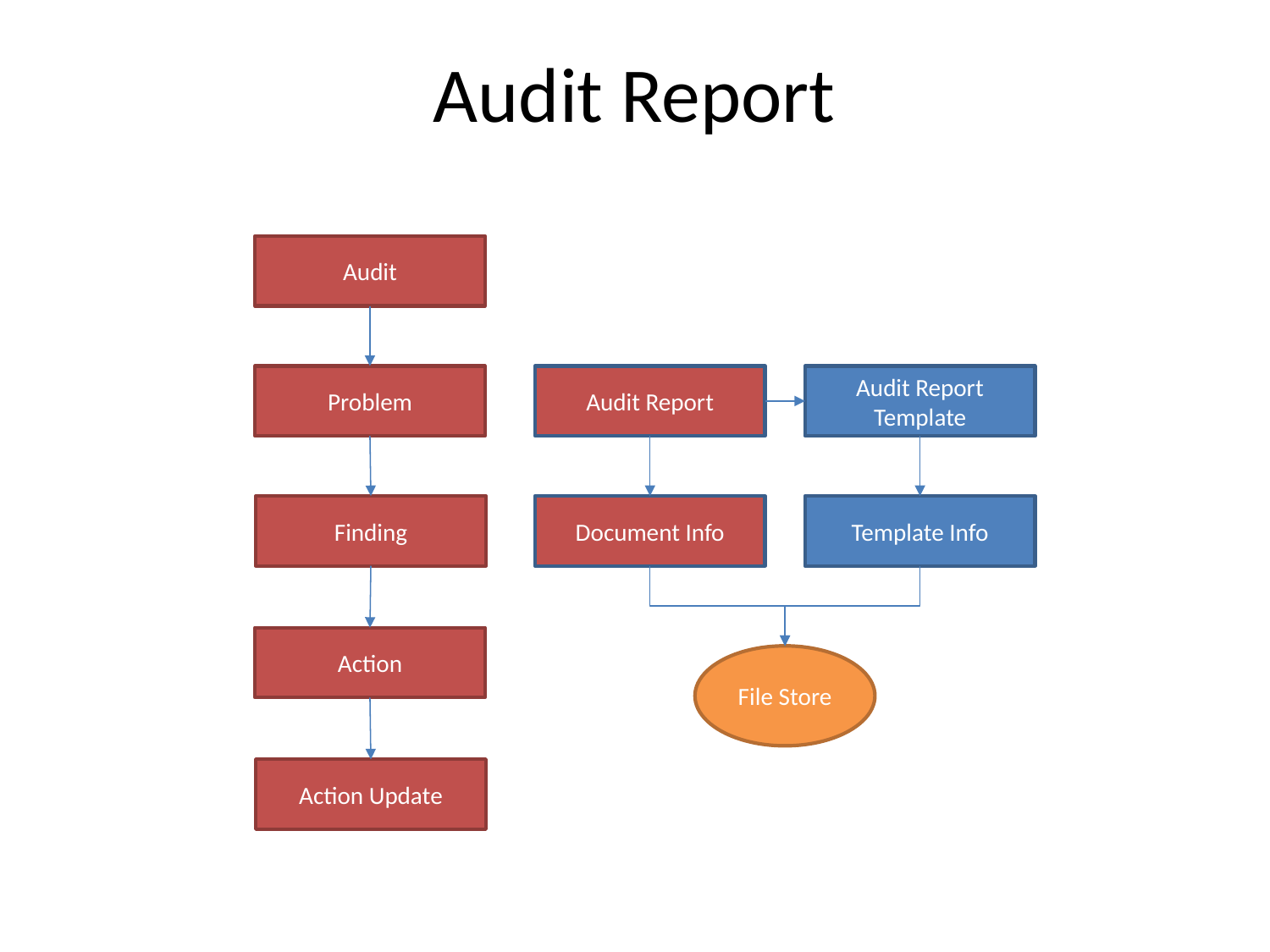

# Audit Report
Audit
Problem
Audit Report
Audit Report Template
Finding
Document Info
Template Info
Action
File Store
Action Update